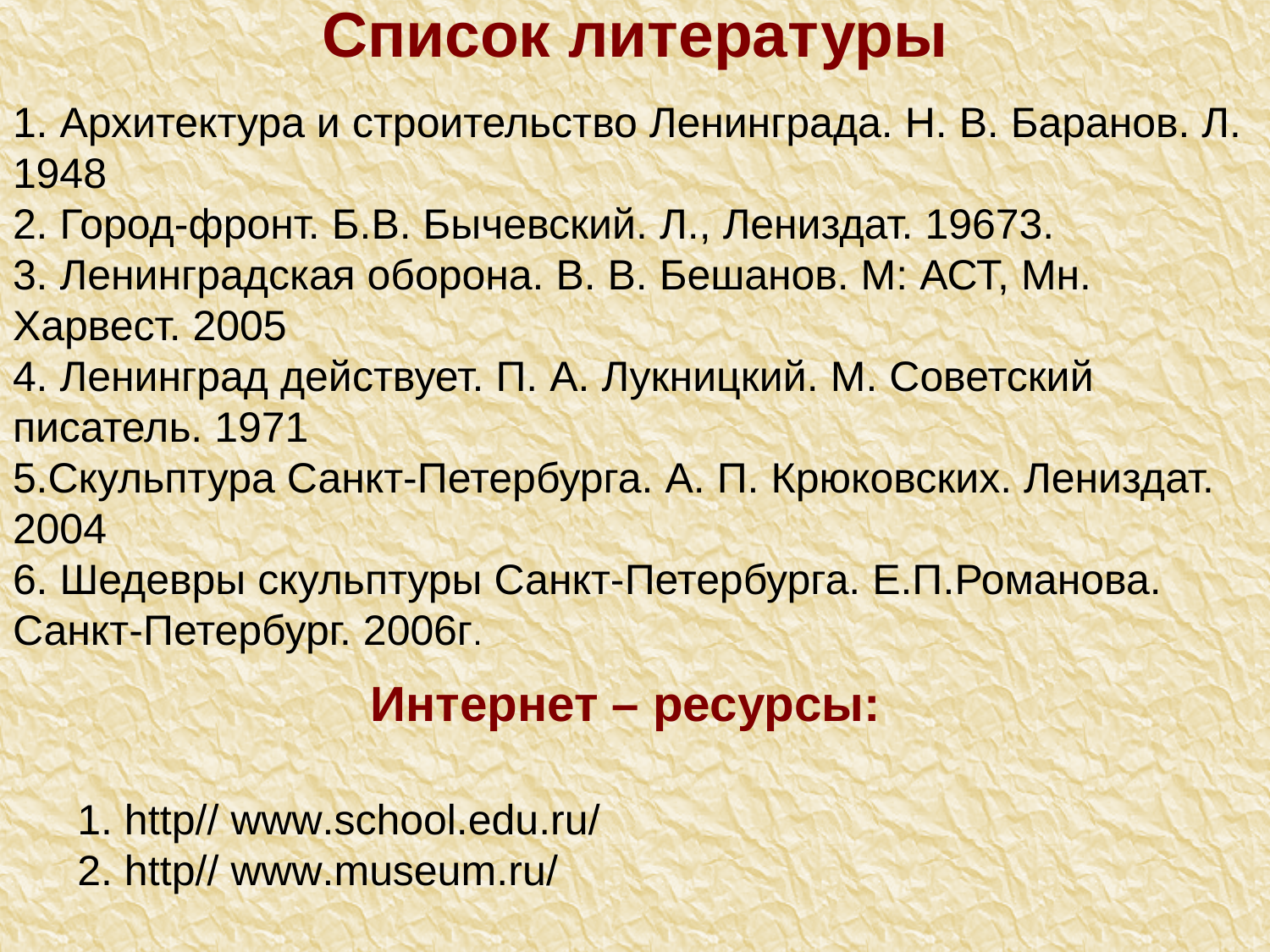

Список литературы
1. Архитектура и строительство Ленинграда. Н. В. Баранов. Л. 1948
2. Город-фронт. Б.В. Бычевский. Л., Лениздат. 19673.
3. Ленинградская оборона. В. В. Бешанов. М: АСТ, Мн. Харвест. 2005
4. Ленинград действует. П. А. Лукницкий. М. Советский писатель. 1971
5.Скульптура Санкт-Петербурга. А. П. Крюковских. Лениздат. 2004
6. Шедевры скульптуры Санкт-Петербурга. Е.П.Романова. Санкт-Петербург. 2006г.

#
Интернет – ресурсы:
1. http// www.school.edu.ru/
2. http// www.museum.ru/